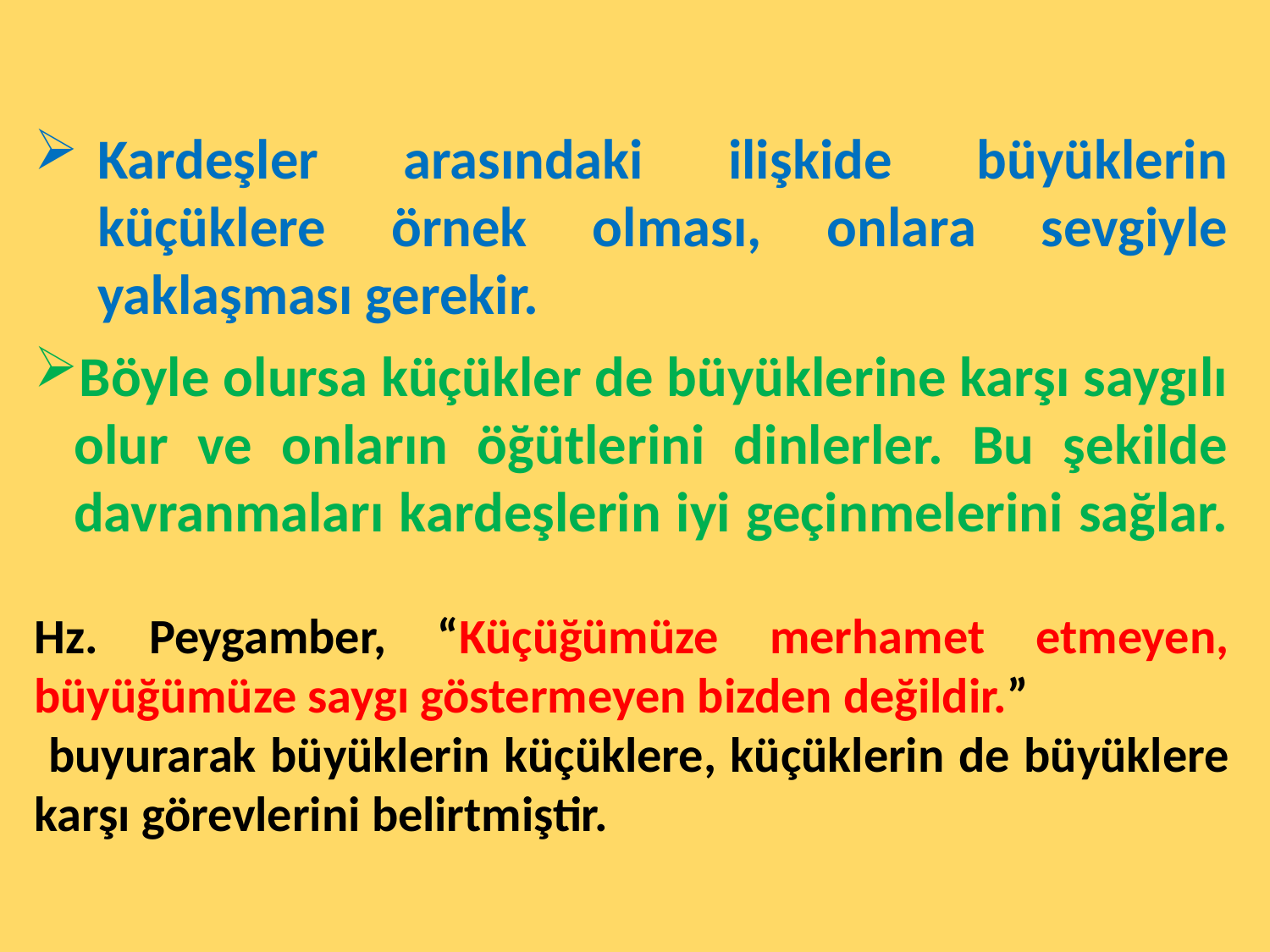

Kardeşler arasındaki ilişkide büyüklerin küçüklere örnek olması, onlara sevgiyle yaklaşması gerekir.
Böyle olursa küçükler de büyüklerine karşı saygılı olur ve onların öğütlerini dinlerler. Bu şekilde davranmaları kardeşlerin iyi geçinmelerini sağlar.
Hz. Peygamber, “Küçüğümüze merhamet etmeyen, büyüğümüze saygı göstermeyen bizden değildir.”
 buyurarak büyüklerin küçüklere, küçüklerin de büyüklere karşı görevlerini belirtmiştir.